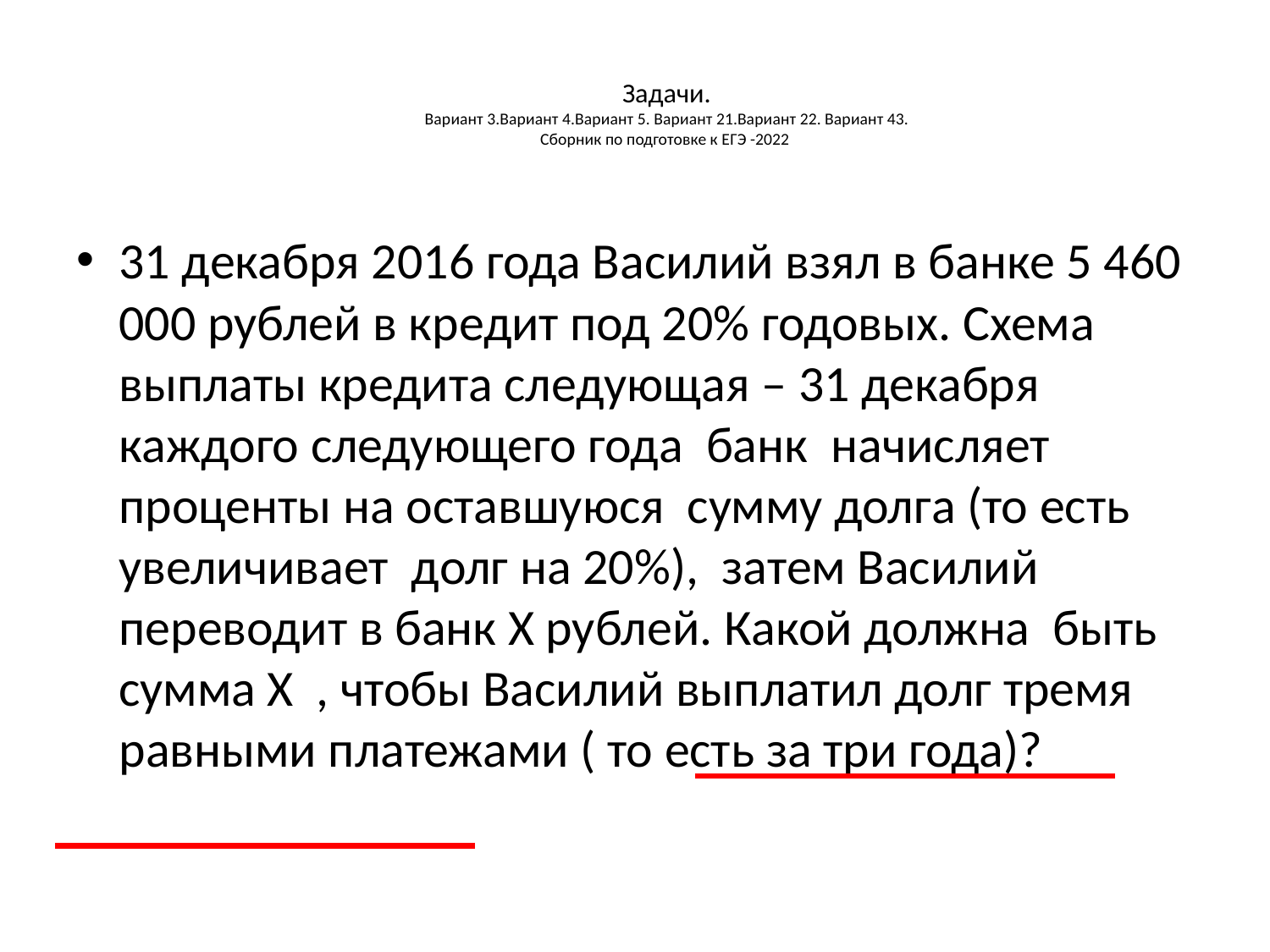

# Задачи. Вариант 3.Вариант 4.Вариант 5. Вариант 21.Вариант 22. Вариант 43. Сборник по подготовке к ЕГЭ -2022
31 декабря 2016 года Василий взял в банке 5 460 000 рублей в кредит под 20% годовых. Схема выплаты кредита следующая – 31 декабря каждого следующего года  банк  начисляет проценты на оставшуюся  сумму долга (то есть увеличивает  долг на 20%),  затем Василий переводит в банк Х рублей. Какой должна  быть сумма Х  , чтобы Василий выплатил долг тремя равными платежами ( то есть за три года)?